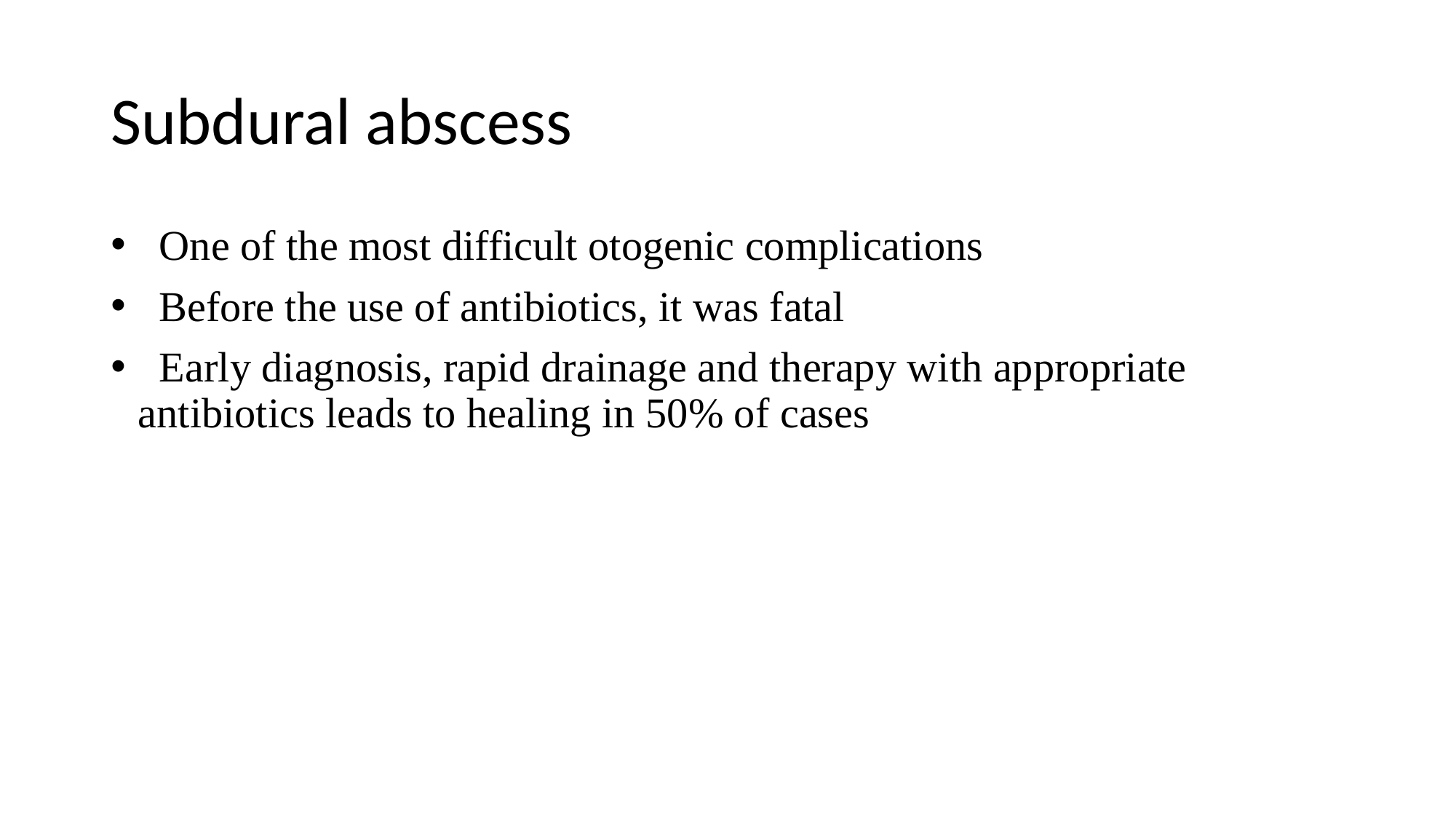

# Subdural abscess
  One of the most difficult otogenic complications
  Before the use of antibiotics, it was fatal
  Early diagnosis, rapid drainage and therapy with appropriate antibiotics leads to healing in 50% of cases